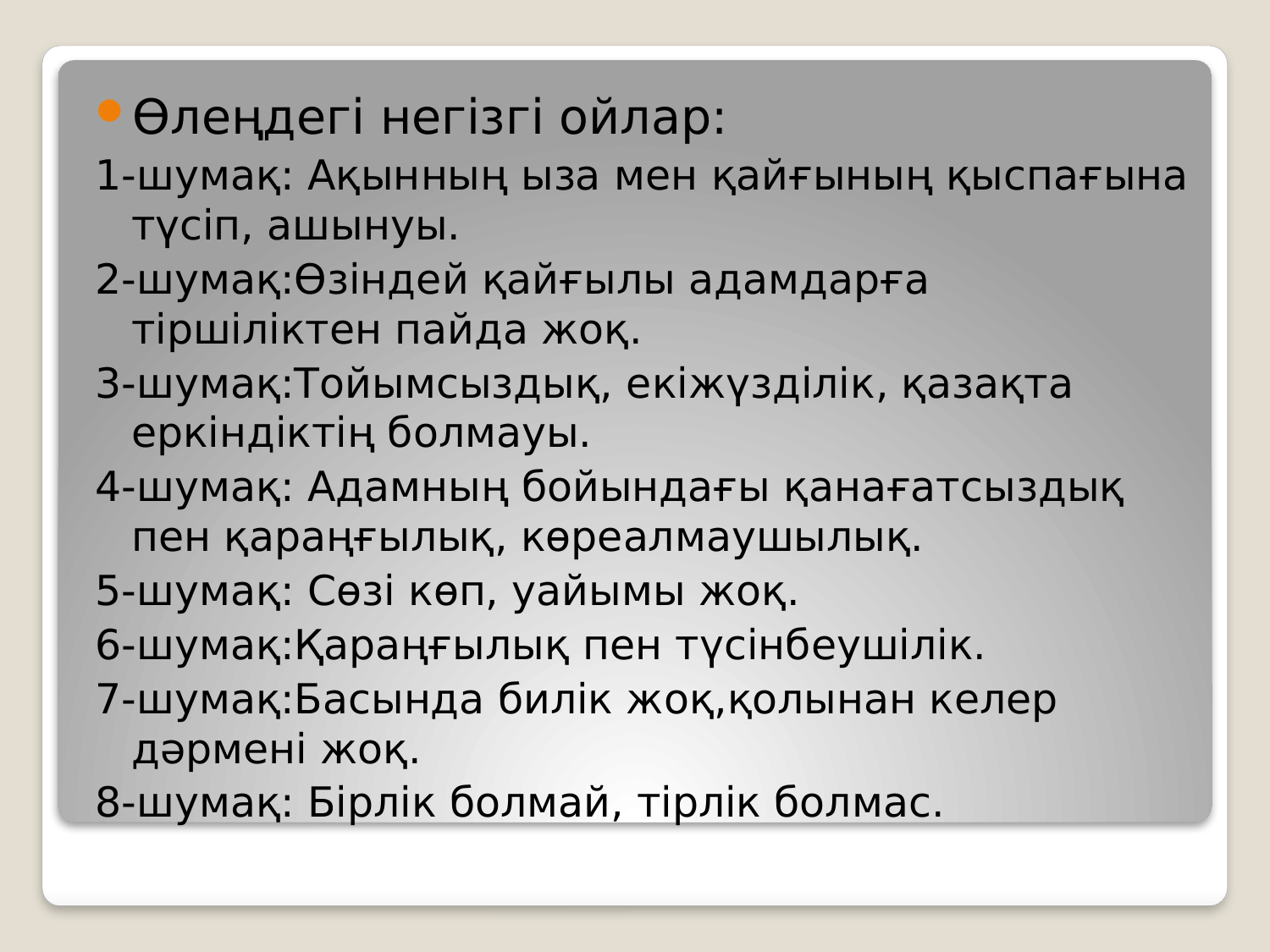

Өлеңдегі негізгі ойлар:
1-шумақ: Ақынның ыза мен қайғының қыспағына түсіп, ашынуы.
2-шумақ:Өзіндей қайғылы адамдарға тіршіліктен пайда жоқ.
3-шумақ:Тойымсыздық, екіжүзділік, қазақта еркіндіктің болмауы.
4-шумақ: Адамның бойындағы қанағатсыздық пен қараңғылық, көреалмаушылық.
5-шумақ: Сөзі көп, уайымы жоқ.
6-шумақ:Қараңғылық пен түсінбеушілік.
7-шумақ:Басында билік жоқ,қолынан келер дәрмені жоқ.
8-шумақ: Бірлік болмай, тірлік болмас.

#